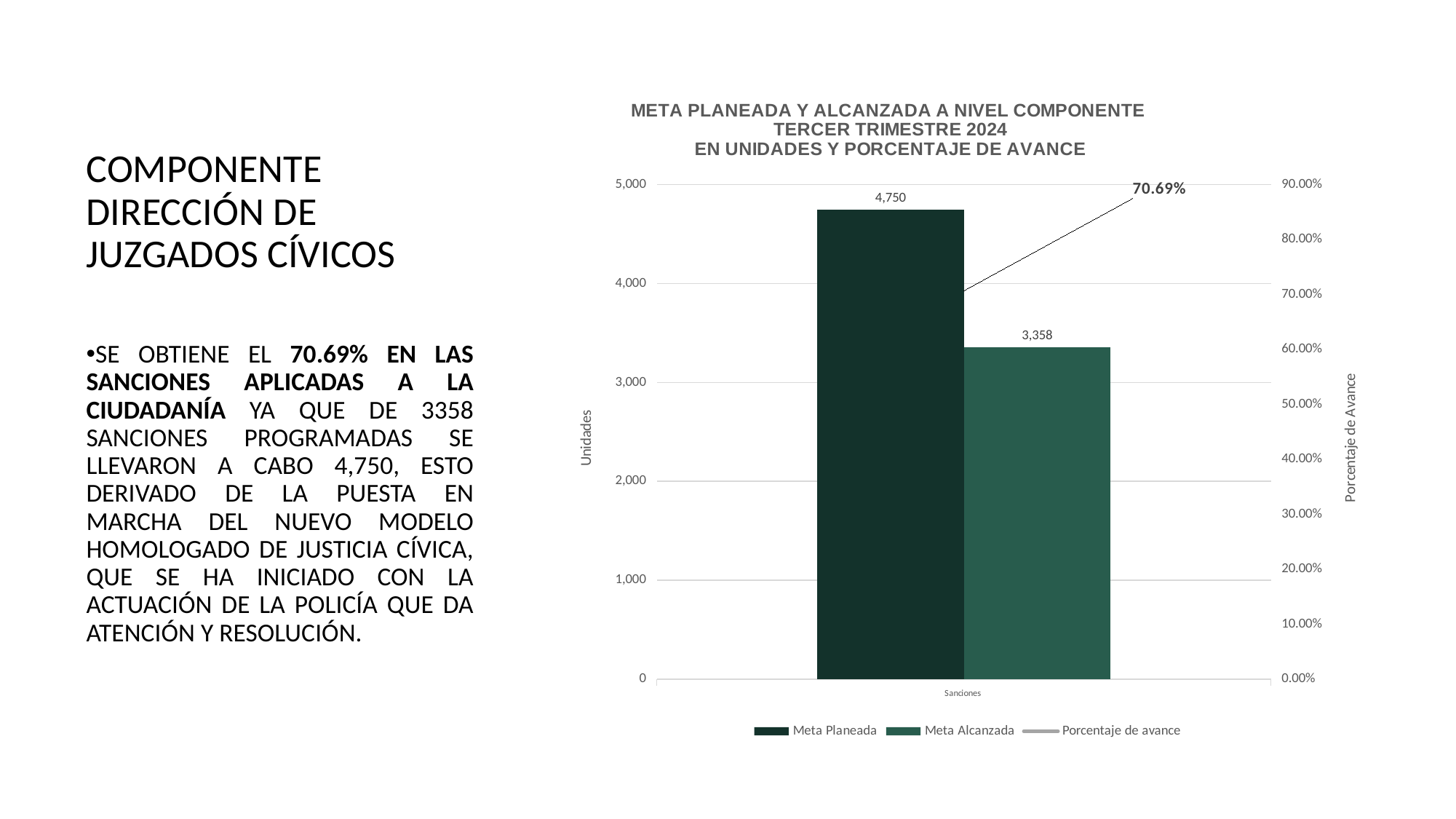

COMPONENTE DIRECCIÓN DE JUZGADOS CÍVICOS

### Chart: META PLANEADA Y ALCANZADA A NIVEL COMPONENTE
TERCER TRIMESTRE 2024
EN UNIDADES Y PORCENTAJE DE AVANCE

| Category | Meta Planeada | Meta Alcanzada |  |
|---|---|---|---|
| Sanciones  | 4750.0 | 3358.0 | 0.7069473684210527 |
SE OBTIENE EL 70.69% EN LAS SANCIONES APLICADAS A LA CIUDADANÍA YA QUE DE 3358 SANCIONES PROGRAMADAS SE LLEVARON A CABO 4,750, ESTO DERIVADO DE LA PUESTA EN MARCHA DEL NUEVO MODELO HOMOLOGADO DE JUSTICIA CÍVICA, QUE SE HA INICIADO CON LA ACTUACIÓN DE LA POLICÍA QUE DA ATENCIÓN Y RESOLUCIÓN.